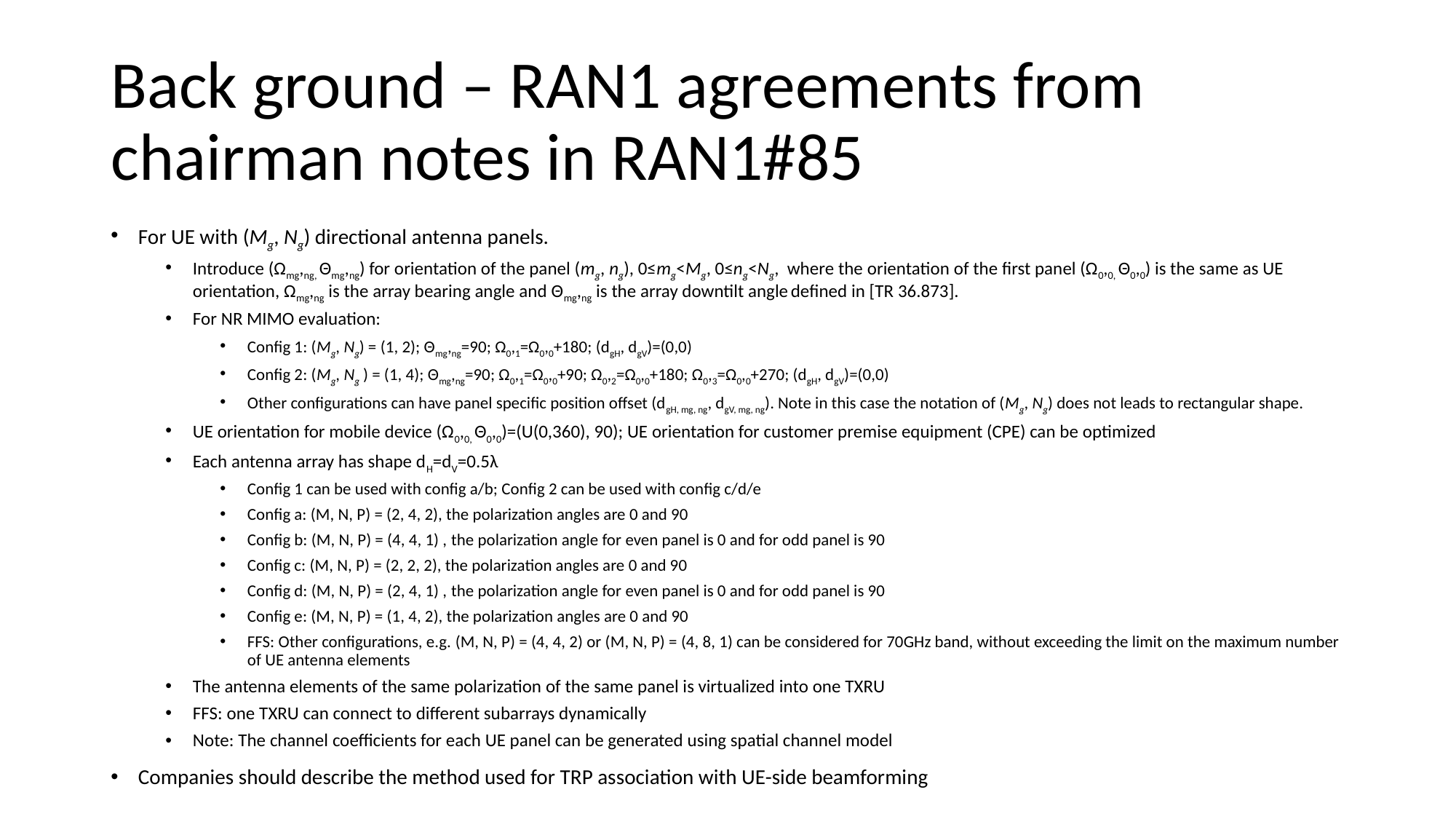

# Back ground – RAN1 agreements from chairman notes in RAN1#85
For UE with (Mg, Ng) directional antenna panels.
Introduce (Ωmg,ng, Θmg,ng) for orientation of the panel (mg, ng), 0≤mg<Mg, 0≤ng<Ng,  where the orientation of the first panel (Ω0,0, Θ0,0) is the same as UE orientation, Ωmg,ng is the array bearing angle and Θmg,ng is the array downtilt angle defined in [TR 36.873].
For NR MIMO evaluation:
Config 1: (Mg, Ng) = (1, 2); Θmg,ng=90; Ω0,1=Ω0,0+180; (dgH, dgV)=(0,0)
Config 2: (Mg, Ng ) = (1, 4); Θmg,ng=90; Ω0,1=Ω0,0+90; Ω0,2=Ω0,0+180; Ω0,3=Ω0,0+270; (dgH, dgV)=(0,0)
Other configurations can have panel specific position offset (dgH, mg, ng, dgV, mg, ng). Note in this case the notation of (Mg, Ng) does not leads to rectangular shape.
UE orientation for mobile device (Ω0,0, Θ0,0)=(U(0,360), 90); UE orientation for customer premise equipment (CPE) can be optimized
Each antenna array has shape dH=dV=0.5λ
Config 1 can be used with config a/b; Config 2 can be used with config c/d/e
Config a: (M, N, P) = (2, 4, 2), the polarization angles are 0 and 90
Config b: (M, N, P) = (4, 4, 1) , the polarization angle for even panel is 0 and for odd panel is 90
Config c: (M, N, P) = (2, 2, 2), the polarization angles are 0 and 90
Config d: (M, N, P) = (2, 4, 1) , the polarization angle for even panel is 0 and for odd panel is 90
Config e: (M, N, P) = (1, 4, 2), the polarization angles are 0 and 90
FFS: Other configurations, e.g. (M, N, P) = (4, 4, 2) or (M, N, P) = (4, 8, 1) can be considered for 70GHz band, without exceeding the limit on the maximum number of UE antenna elements
The antenna elements of the same polarization of the same panel is virtualized into one TXRU
FFS: one TXRU can connect to different subarrays dynamically
Note: The channel coefficients for each UE panel can be generated using spatial channel model
Companies should describe the method used for TRP association with UE-side beamforming